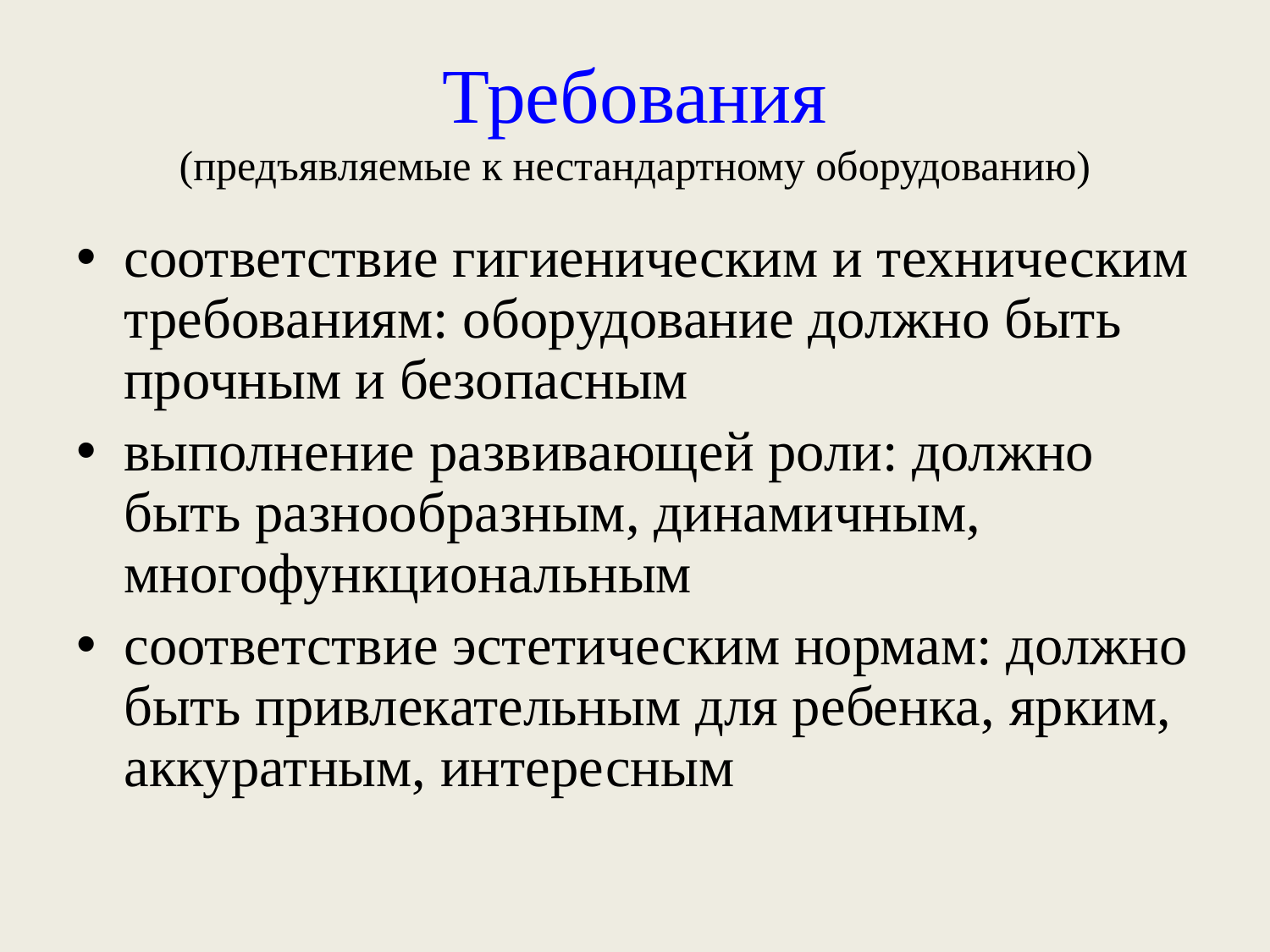

# Требования (предъявляемые к нестандартному оборудованию)
соответствие гигиеническим и техническим требованиям: оборудование должно быть прочным и безопасным
выполнение развивающей роли: должно быть разнообразным, динамичным, многофункциональным
соответствие эстетическим нормам: должно быть привлекательным для ребенка, ярким, аккуратным, интересным